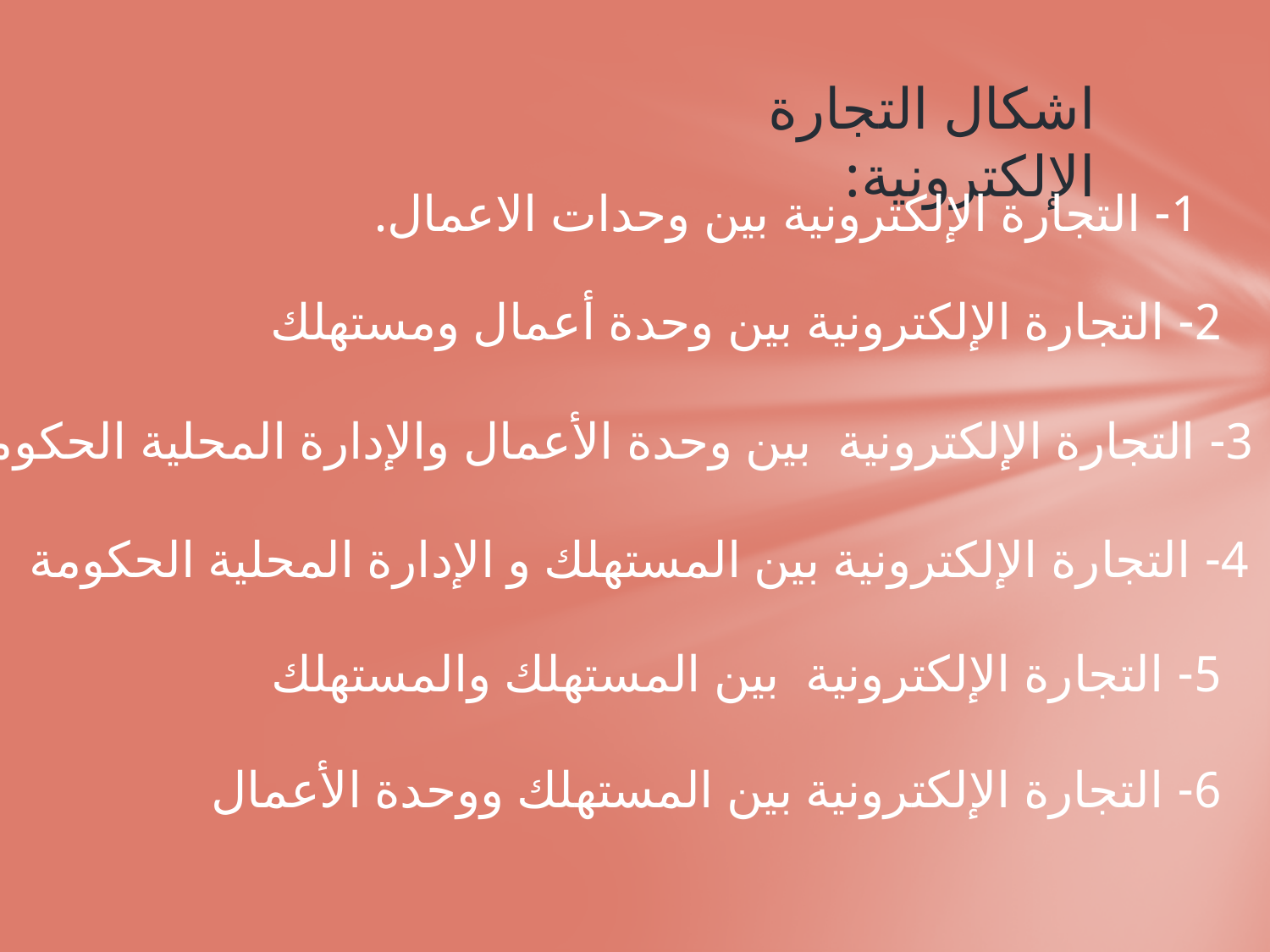

اشكال التجارة الإلكترونية:
1- التجارة الإلكترونية بين وحدات الاعمال.
2- التجارة الإلكترونية بين وحدة أعمال ومستهلك
3- التجارة الإلكترونية  بين وحدة الأعمال والإدارة المحلية الحكومية
4- التجارة الإلكترونية بين المستهلك و الإدارة المحلية الحكومة
5- التجارة الإلكترونية  بين المستهلك والمستهلك
6- التجارة الإلكترونية بين المستهلك ووحدة الأعمال